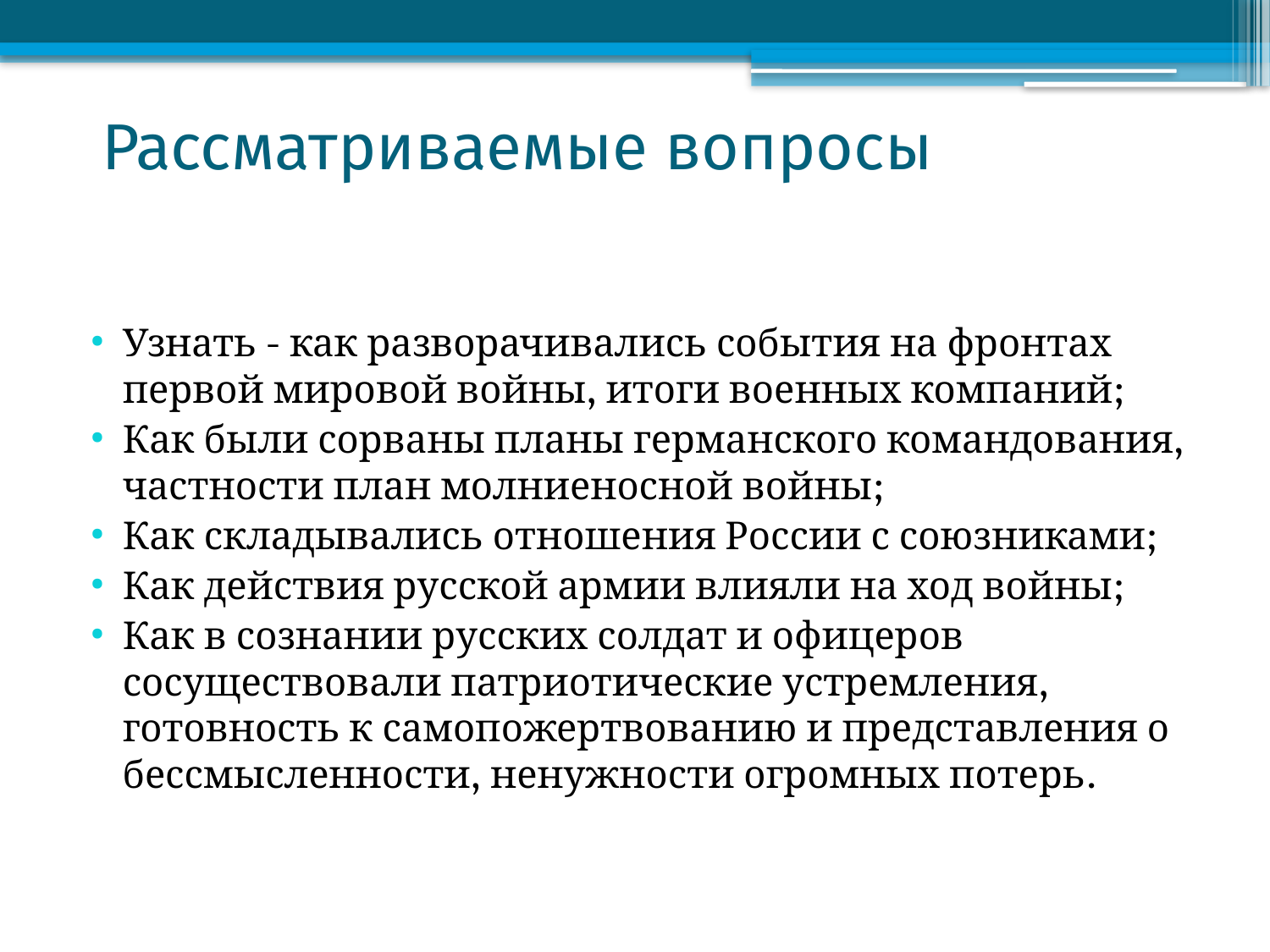

# Рассматриваемые вопросы
Узнать - как разворачивались события на фронтах первой мировой войны, итоги военных компаний;
Как были сорваны планы германского командования,  частности план молниеносной войны;
Как складывались отношения России с союзниками;
Как действия русской армии влияли на ход войны;
Как в сознании русских солдат и офицеров сосуществовали патриотические устремления, готовность к самопожертвованию и представления о бессмысленности, ненужности огромных потерь.